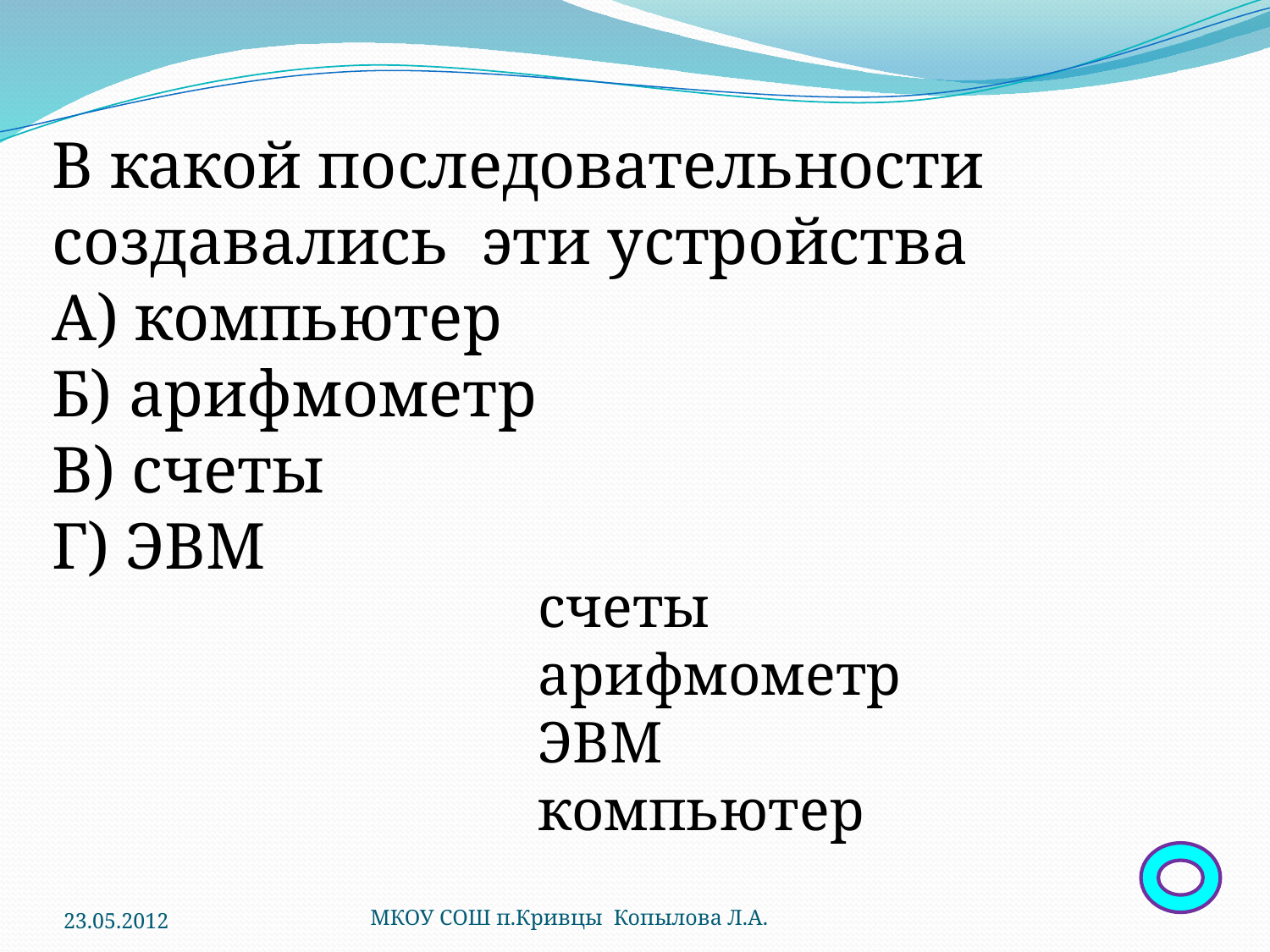

В какой последовательности создавались  эти устройства
А) компьютер
Б) арифмометр
В) счеты
Г) ЭВМ
счеты
арифмометр
ЭВМ
компьютер

23.05.2012
МКОУ СОШ п.Кривцы  Копылова Л.А.